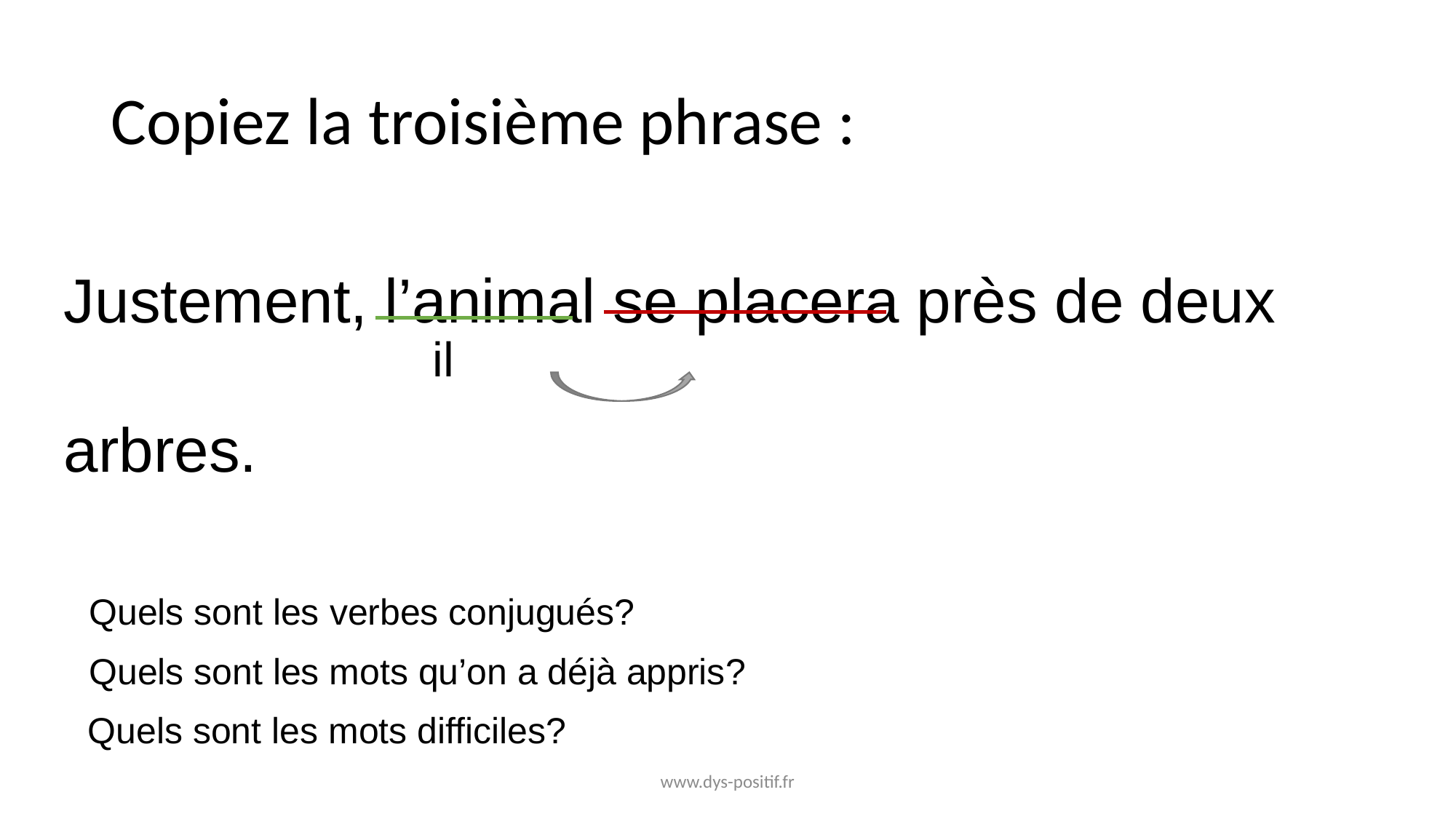

# Copiez la troisième phrase :
Justement, l’animal se placera près de deux arbres.

il

Quels sont les verbes conjugués?
Quels sont les mots qu’on a déjà appris?
Quels sont les mots difficiles?
www.dys-positif.fr